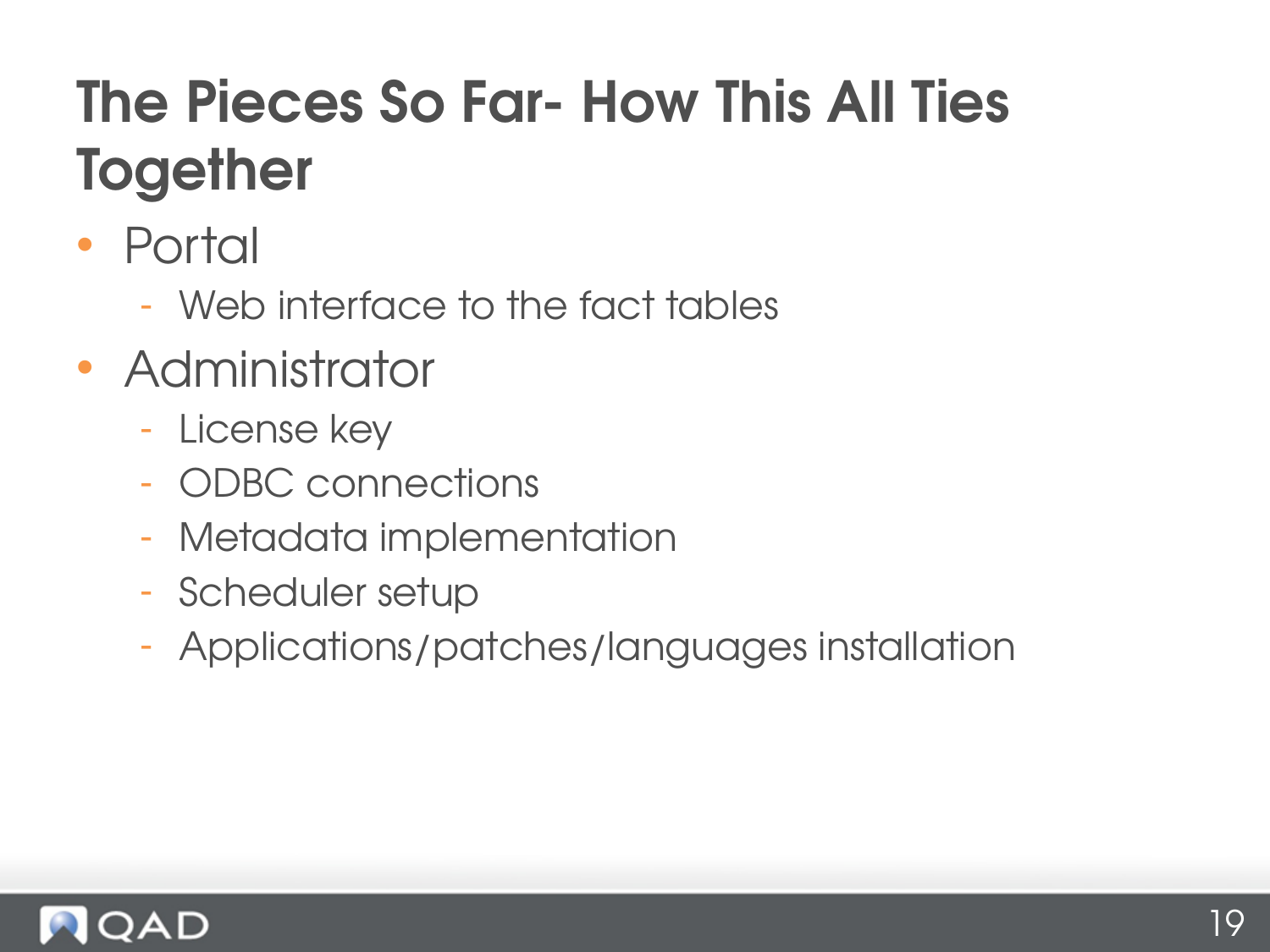

# The Pieces So Far- How This All Ties Together
Portal
Web interface to the fact tables
Administrator
License key
ODBC connections
Metadata implementation
Scheduler setup
Applications/patches/languages installation

19